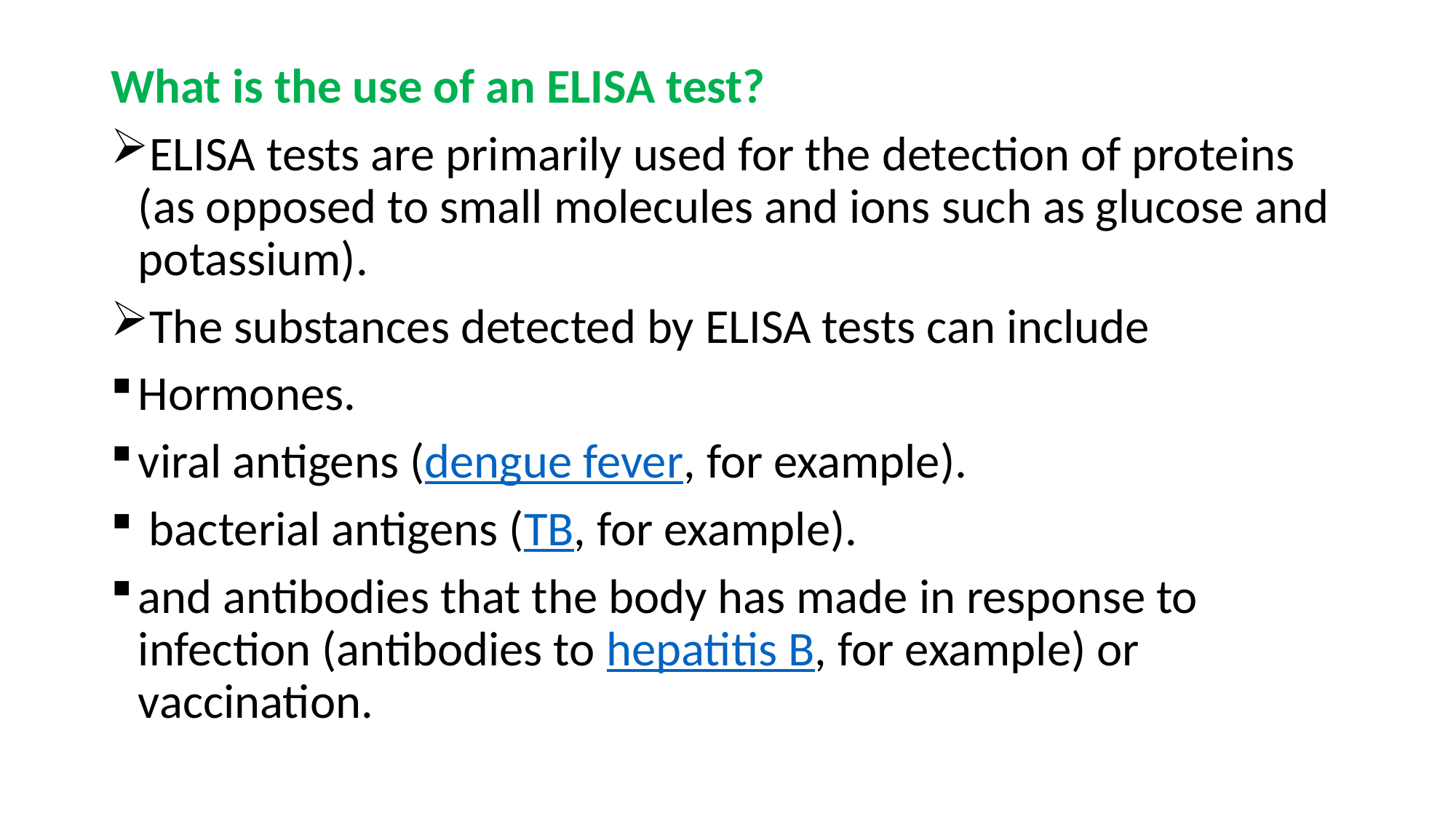

What is the use of an ELISA test?
ELISA tests are primarily used for the detection of proteins (as opposed to small molecules and ions such as glucose and potassium).
The substances detected by ELISA tests can include
Hormones.
viral antigens (dengue fever, for example).
 bacterial antigens (TB, for example).
and antibodies that the body has made in response to infection (antibodies to hepatitis B, for example) or vaccination.